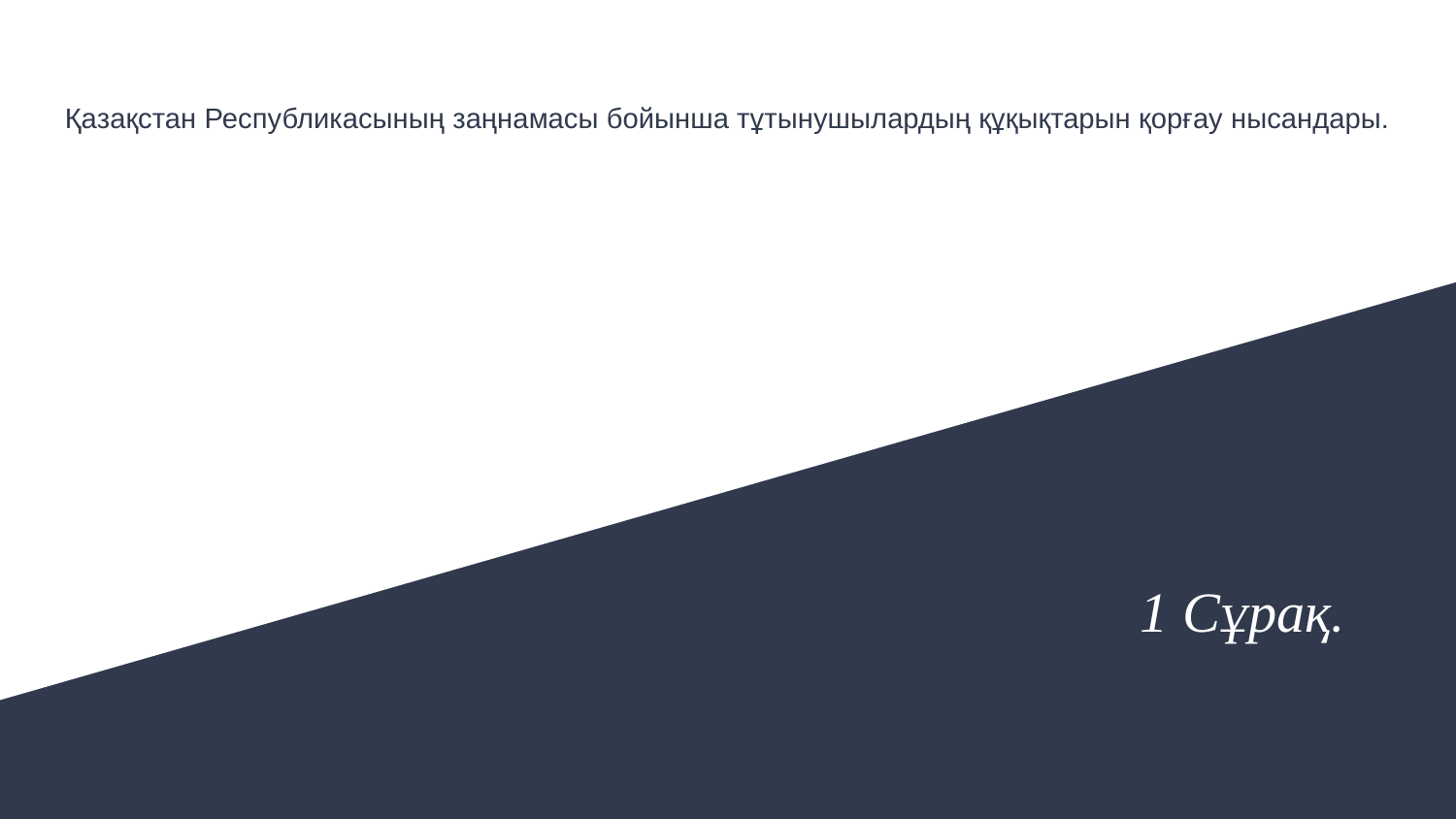

# Қазақстан Республикасының заңнамасы бойынша тұтынушылардың құқықтарын қорғау нысандары.
1 Сұрақ.